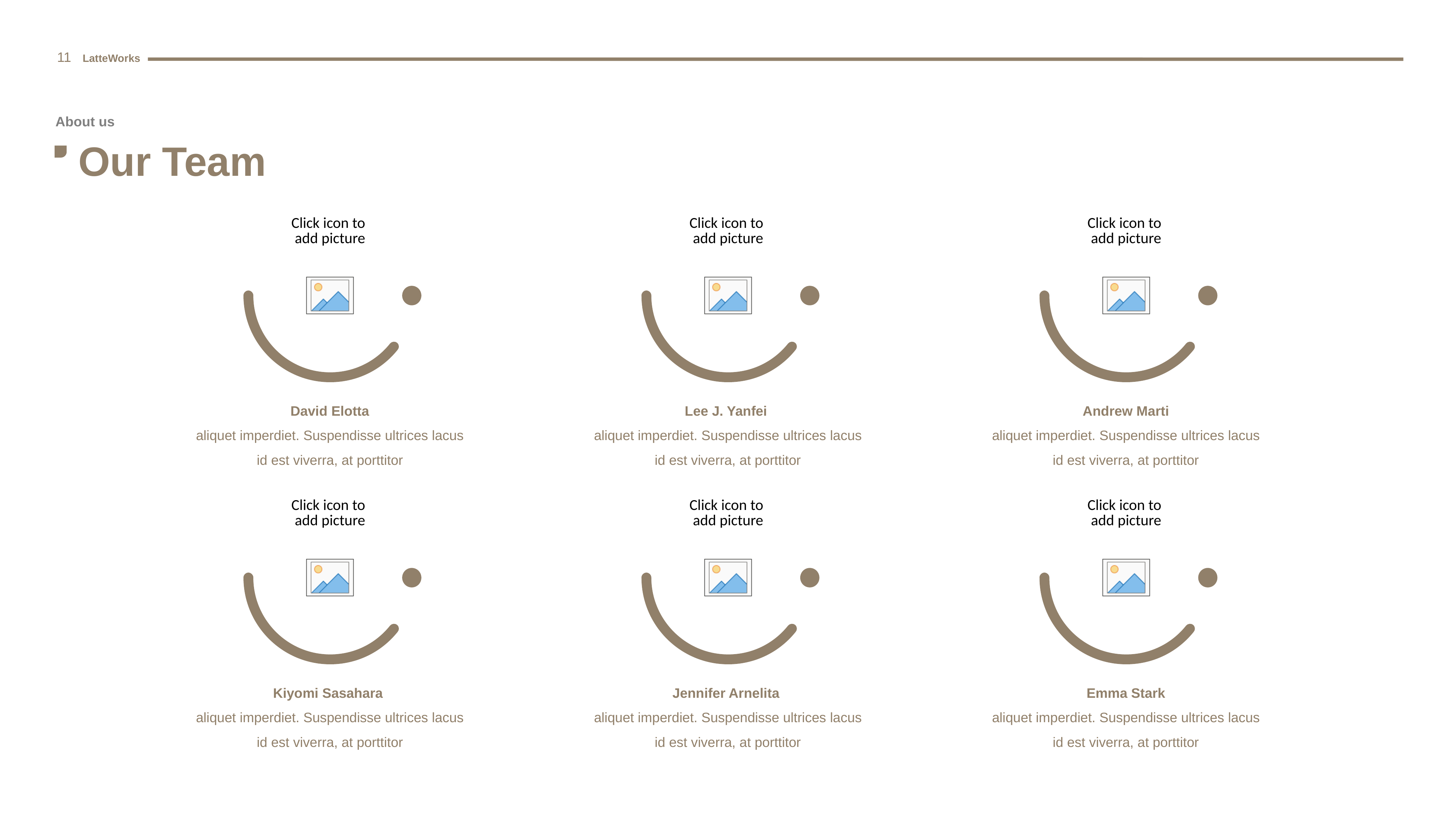

11   LatteWorks
About us
Our Team

David Elotta
aliquet imperdiet. Suspendisse ultrices lacus id est viverra, at porttitor
Lee J. Yanfei
aliquet imperdiet. Suspendisse ultrices lacus id est viverra, at porttitor
Andrew Marti
aliquet imperdiet. Suspendisse ultrices lacus id est viverra, at porttitor

Kiyomi Sasahara
aliquet imperdiet. Suspendisse ultrices lacus id est viverra, at porttitor
Jennifer Arnelita
aliquet imperdiet. Suspendisse ultrices lacus id est viverra, at porttitor
Emma Stark
aliquet imperdiet. Suspendisse ultrices lacus id est viverra, at porttitor